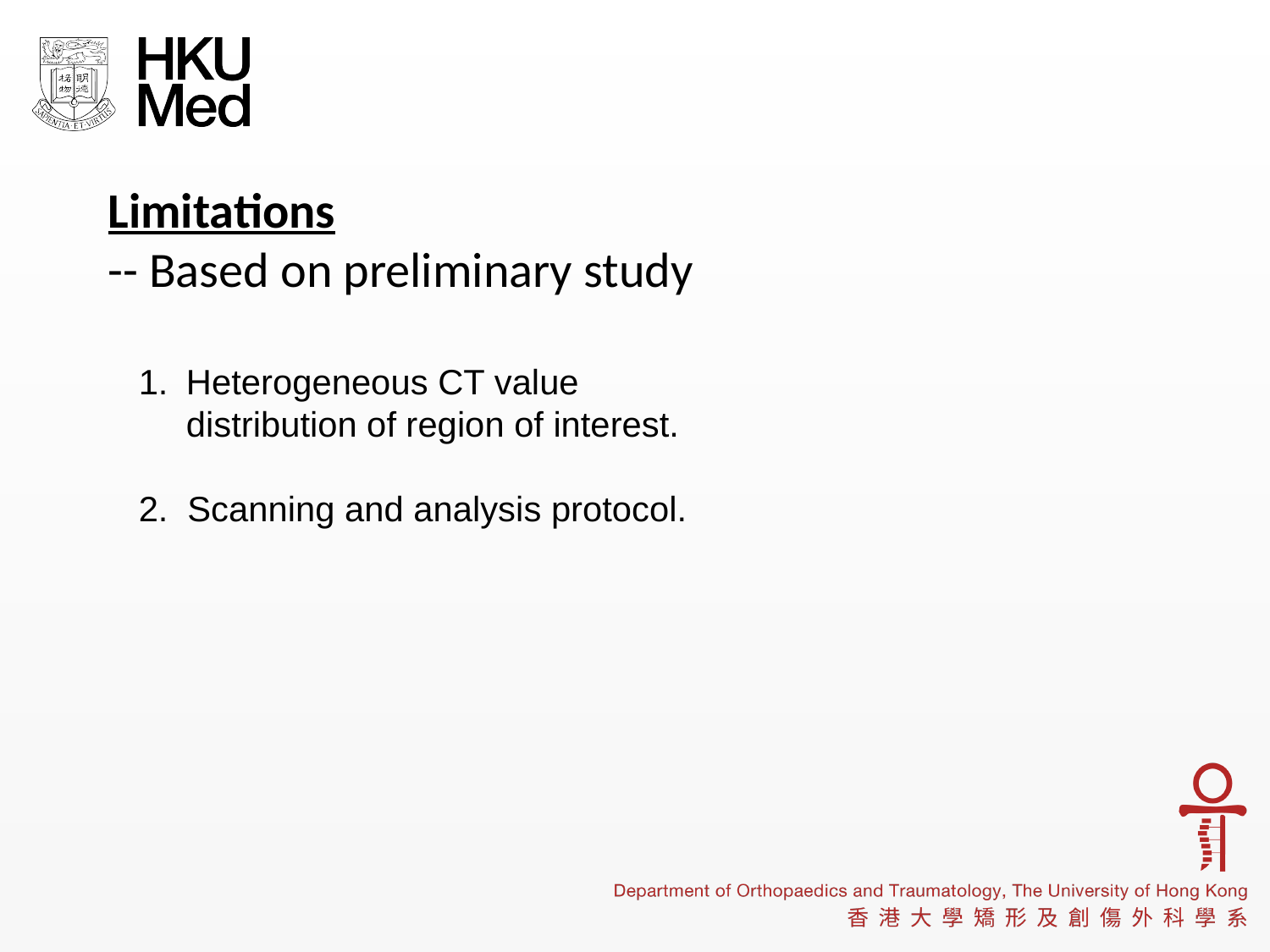

# Limitations -- Based on preliminary study
Heterogeneous CT value distribution of region of interest.

2.  Scanning and analysis protocol.